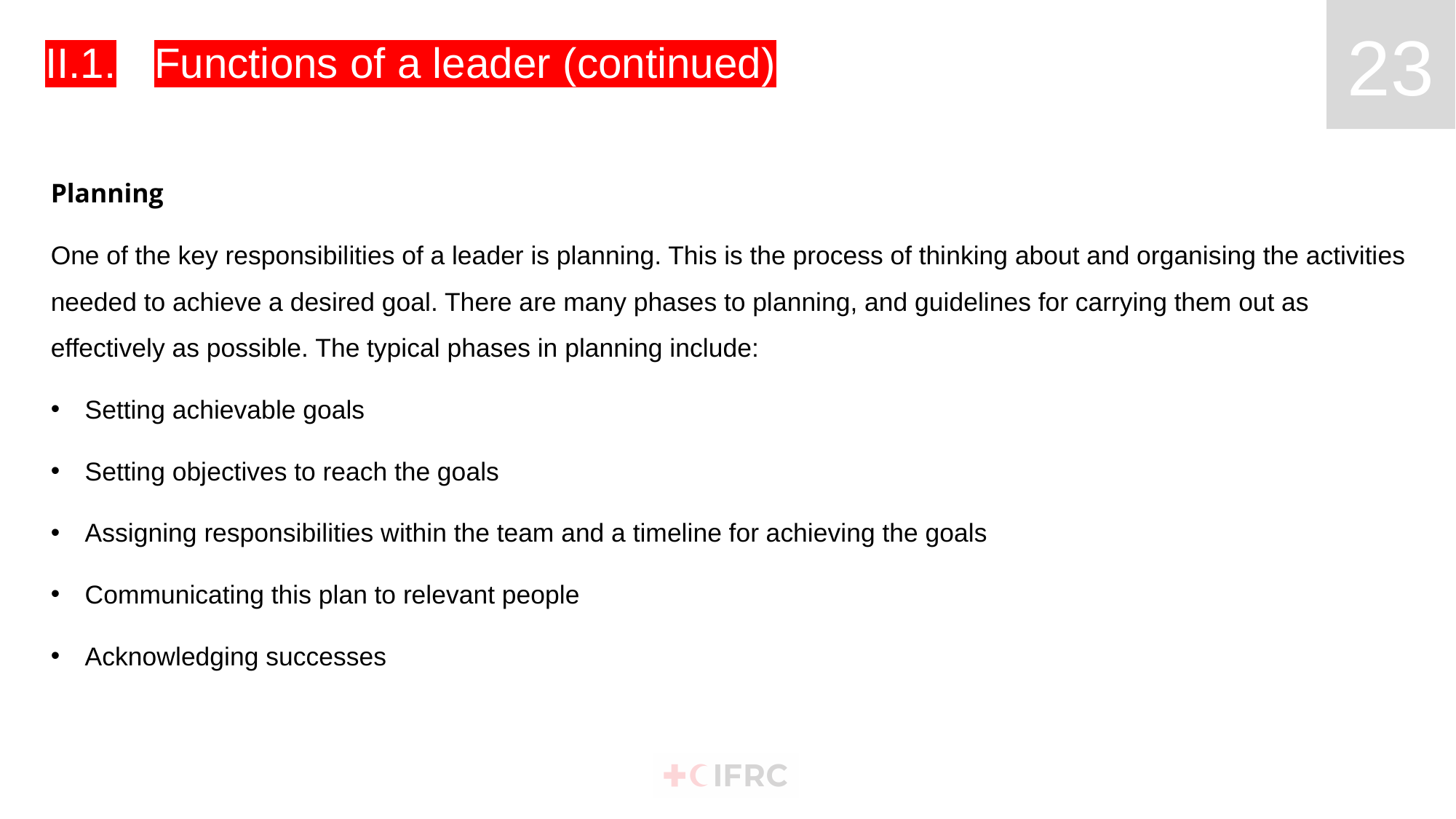

# II.1.	Functions of a leader (continued)
Planning
One of the key responsibilities of a leader is planning. This is the process of thinking about and organising the activities needed to achieve a desired goal. There are many phases to planning, and guidelines for carrying them out as effectively as possible. The typical phases in planning include:
Setting achievable goals
Setting objectives to reach the goals
Assigning responsibilities within the team and a timeline for achieving the goals
Communicating this plan to relevant people
Acknowledging successes